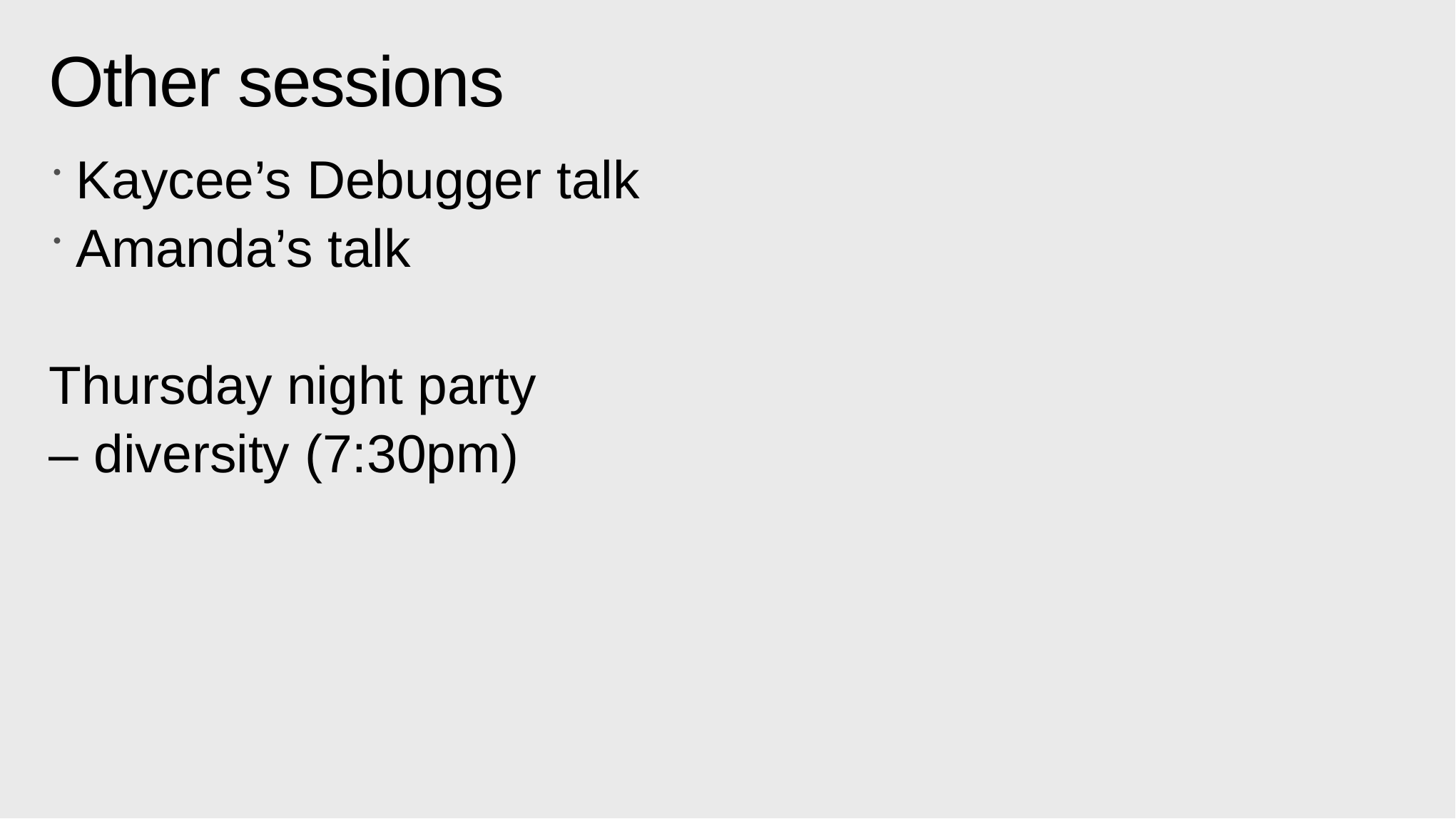

# Other sessions
Kaycee’s Debugger talk
Amanda’s talk

Thursday night party
– diversity (7:30pm)